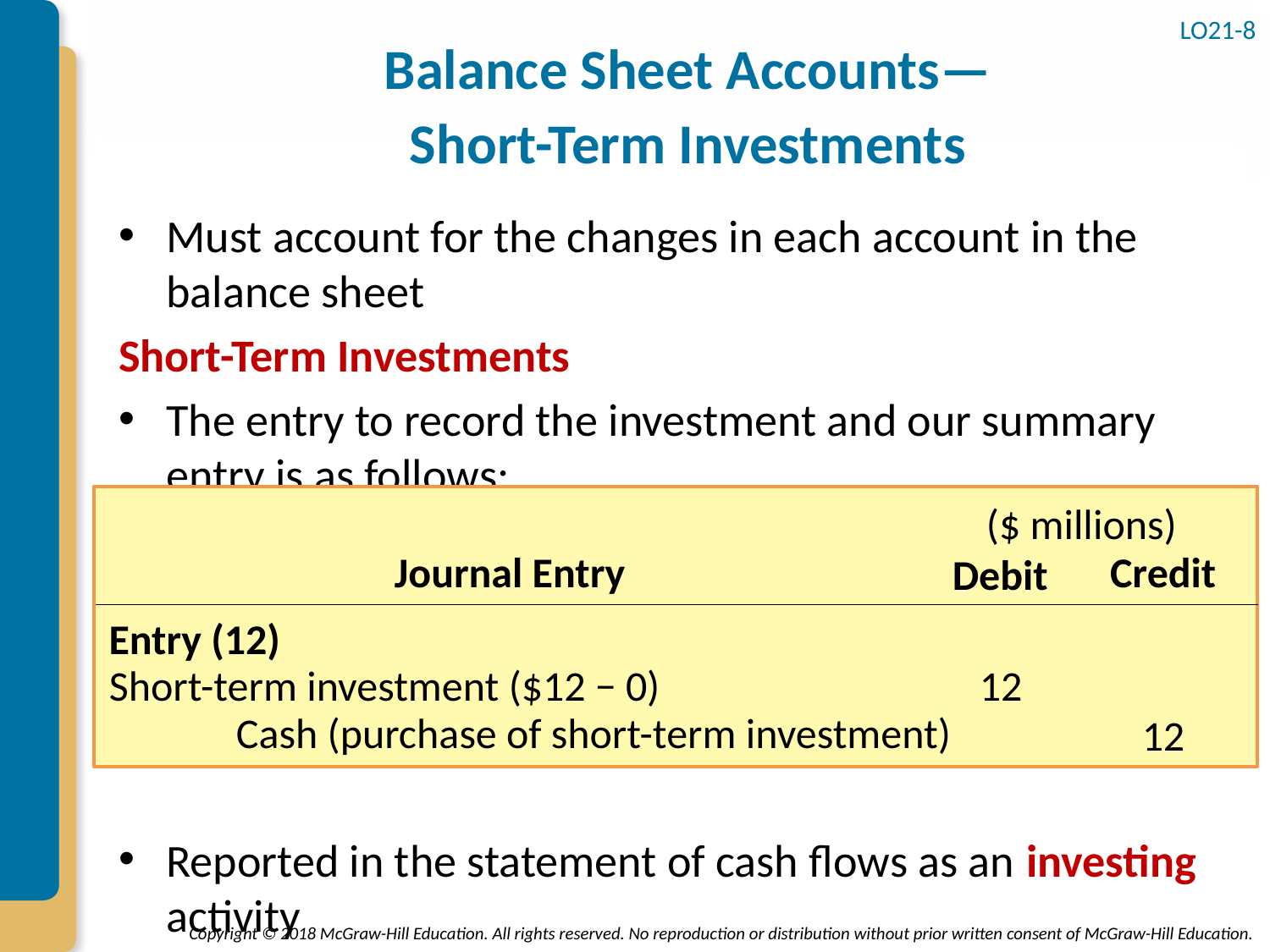

# Balance Sheet Accounts— Short-Term Investments
LO21-8
Must account for the changes in each account in the balance sheet
Short-Term Investments
The entry to record the investment and our summary entry is as follows:

Reported in the statement of cash flows as an investing activity

($ millions)
Journal Entry
Credit
Debit
Entry (12)
12
Short-term investment ($12 − 0)
	Cash (purchase of short-term investment)
12